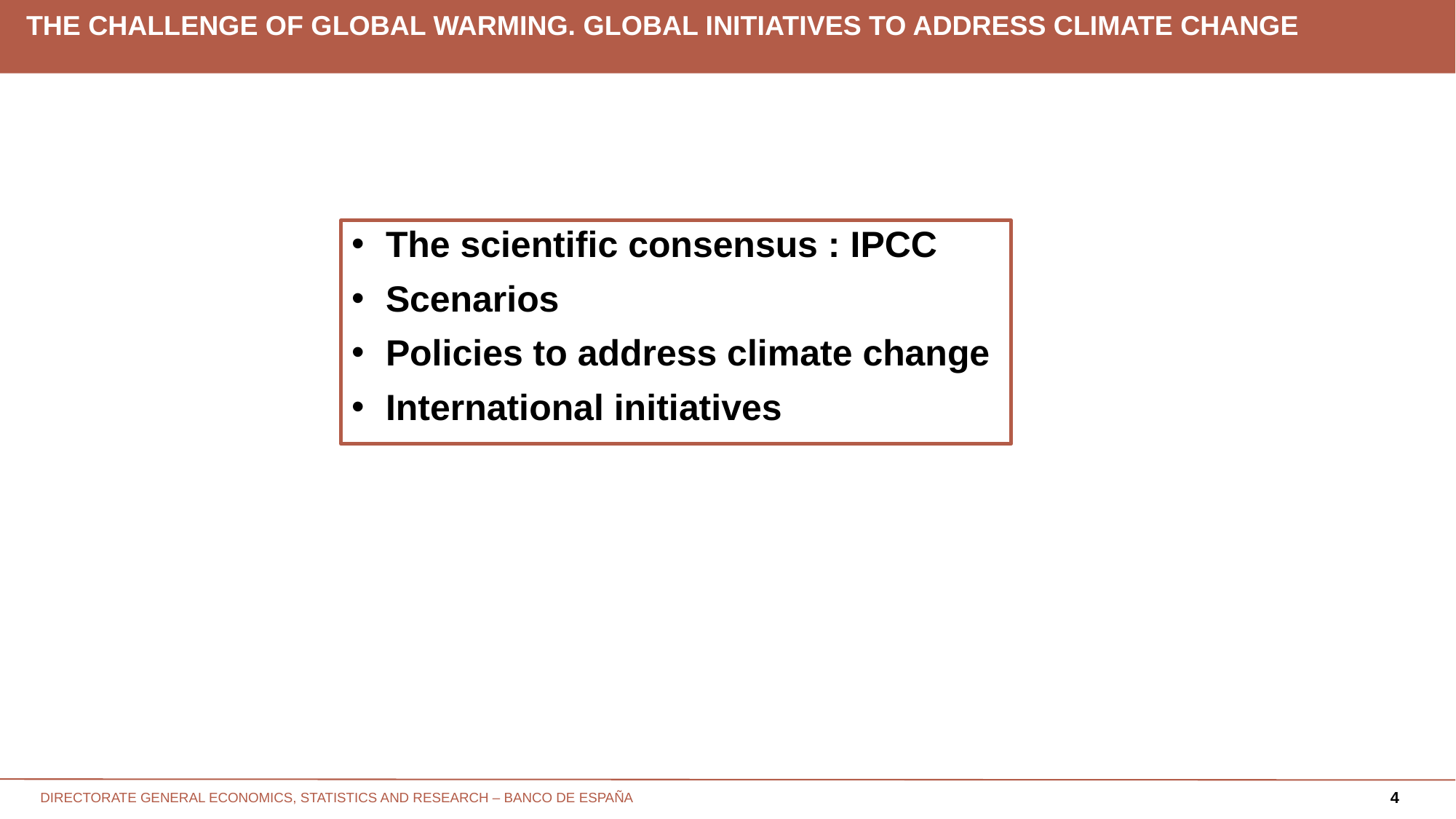

# The challenge of Global warming. Global initiatives to address climate change
The scientific consensus : IPCC
Scenarios
Policies to address climate change
International initiatives
4